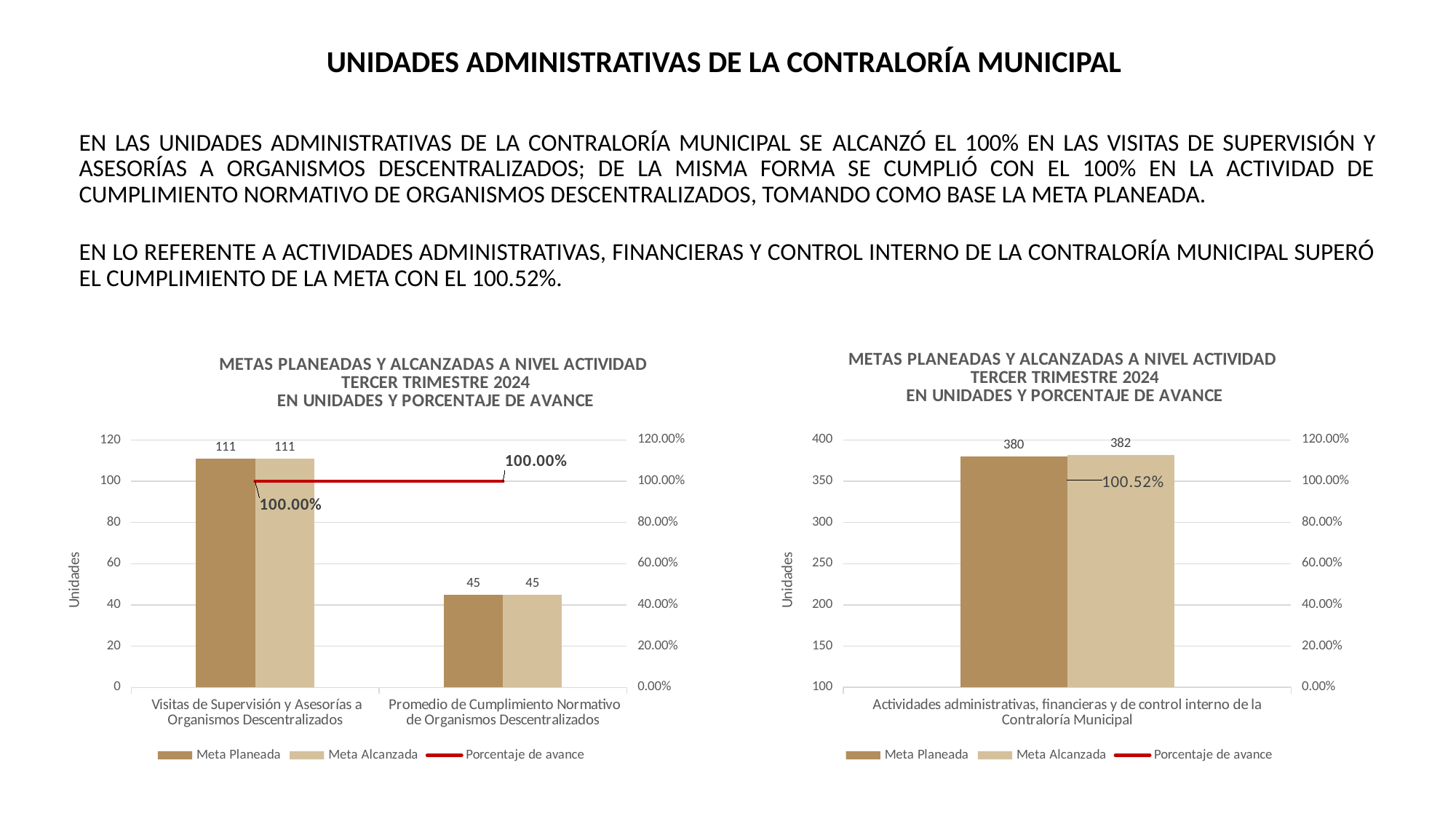

UNIDADES ADMINISTRATIVAS DE LA CONTRALORÍA MUNICIPAL

EN LAS UNIDADES ADMINISTRATIVAS DE LA CONTRALORÍA MUNICIPAL SE ALCANZÓ EL 100% EN LAS VISITAS DE SUPERVISIÓN Y ASESORÍAS A ORGANISMOS DESCENTRALIZADOS; DE LA MISMA FORMA SE CUMPLIÓ CON EL 100% EN LA ACTIVIDAD DE CUMPLIMIENTO NORMATIVO DE ORGANISMOS DESCENTRALIZADOS, TOMANDO COMO BASE LA META PLANEADA.

EN LO REFERENTE A ACTIVIDADES ADMINISTRATIVAS, FINANCIERAS Y CONTROL INTERNO DE LA CONTRALORÍA MUNICIPAL SUPERÓ EL CUMPLIMIENTO DE LA META CON EL 100.52%.

### Chart: METAS PLANEADAS Y ALCANZADAS A NIVEL ACTIVIDAD
TERCER TRIMESTRE 2024
EN UNIDADES Y PORCENTAJE DE AVANCE

| Category | Meta Planeada | Meta Alcanzada |  |
|---|---|---|---|
|  Visitas de Supervisión y Asesorías a Organismos Descentralizados | 111.0 | 111.0 | 1.0 |
|  Promedio de Cumplimiento Normativo de Organismos Descentralizados | 45.0 | 45.0 | 1.0 |

### Chart: METAS PLANEADAS Y ALCANZADAS A NIVEL ACTIVIDAD
TERCER TRIMESTRE 2024
EN UNIDADES Y PORCENTAJE DE AVANCE

| Category | Meta Planeada | Meta Alcanzada |  |
|---|---|---|---|
| Actividades administrativas, financieras y de control interno de la Contraloría Municipal | 380.0 | 382.0 | 1.0052631578947369 |